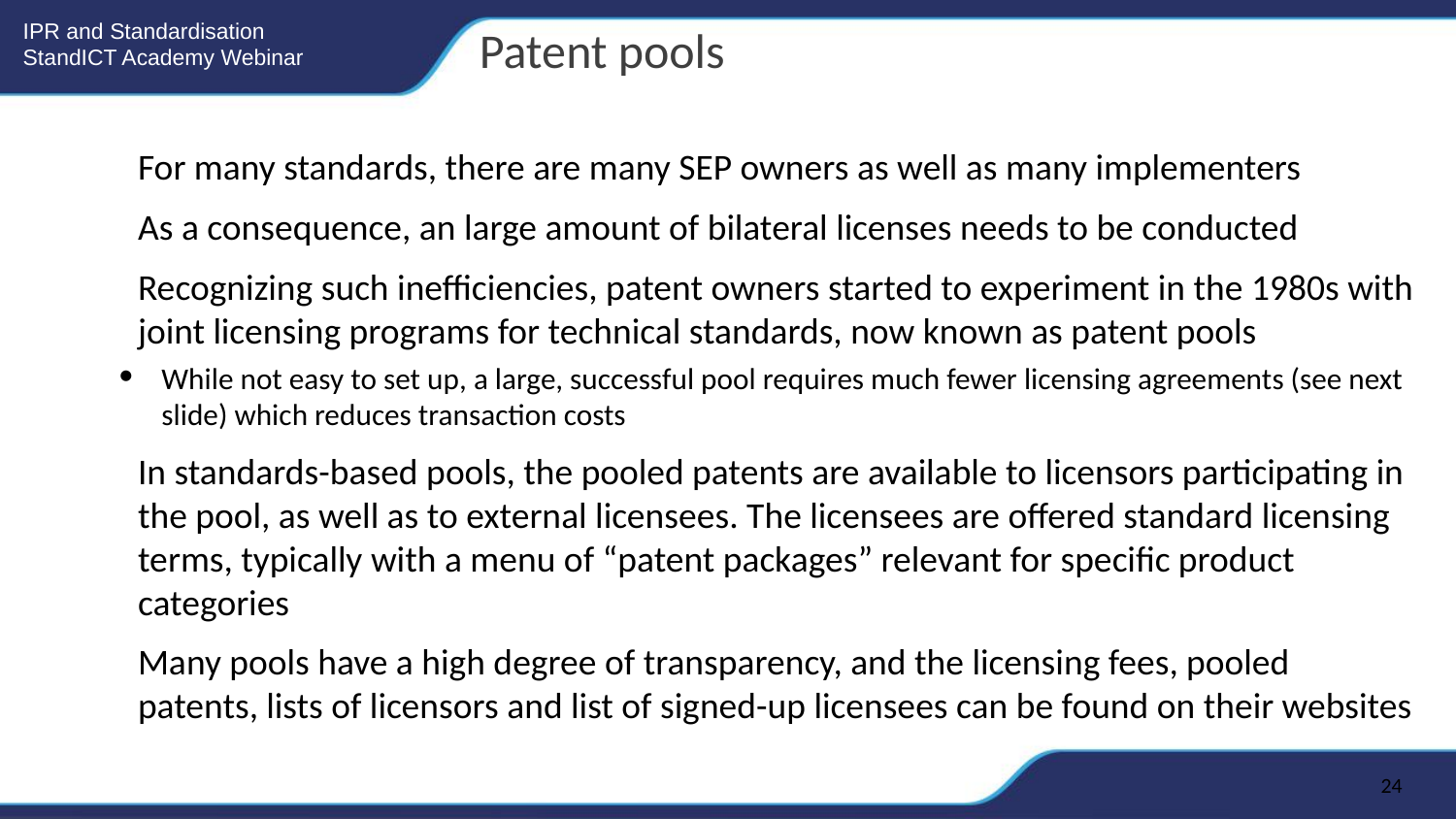

Patent pools
For many standards, there are many SEP owners as well as many implementers
As a consequence, an large amount of bilateral licenses needs to be conducted
Recognizing such inefficiencies, patent owners started to experiment in the 1980s with joint licensing programs for technical standards, now known as patent pools
While not easy to set up, a large, successful pool requires much fewer licensing agreements (see next slide) which reduces transaction costs
In standards-based pools, the pooled patents are available to licensors participating in the pool, as well as to external licensees. The licensees are offered standard licensing terms, typically with a menu of “patent packages” relevant for specific product categories
Many pools have a high degree of transparency, and the licensing fees, pooled patents, lists of licensors and list of signed-up licensees can be found on their websites